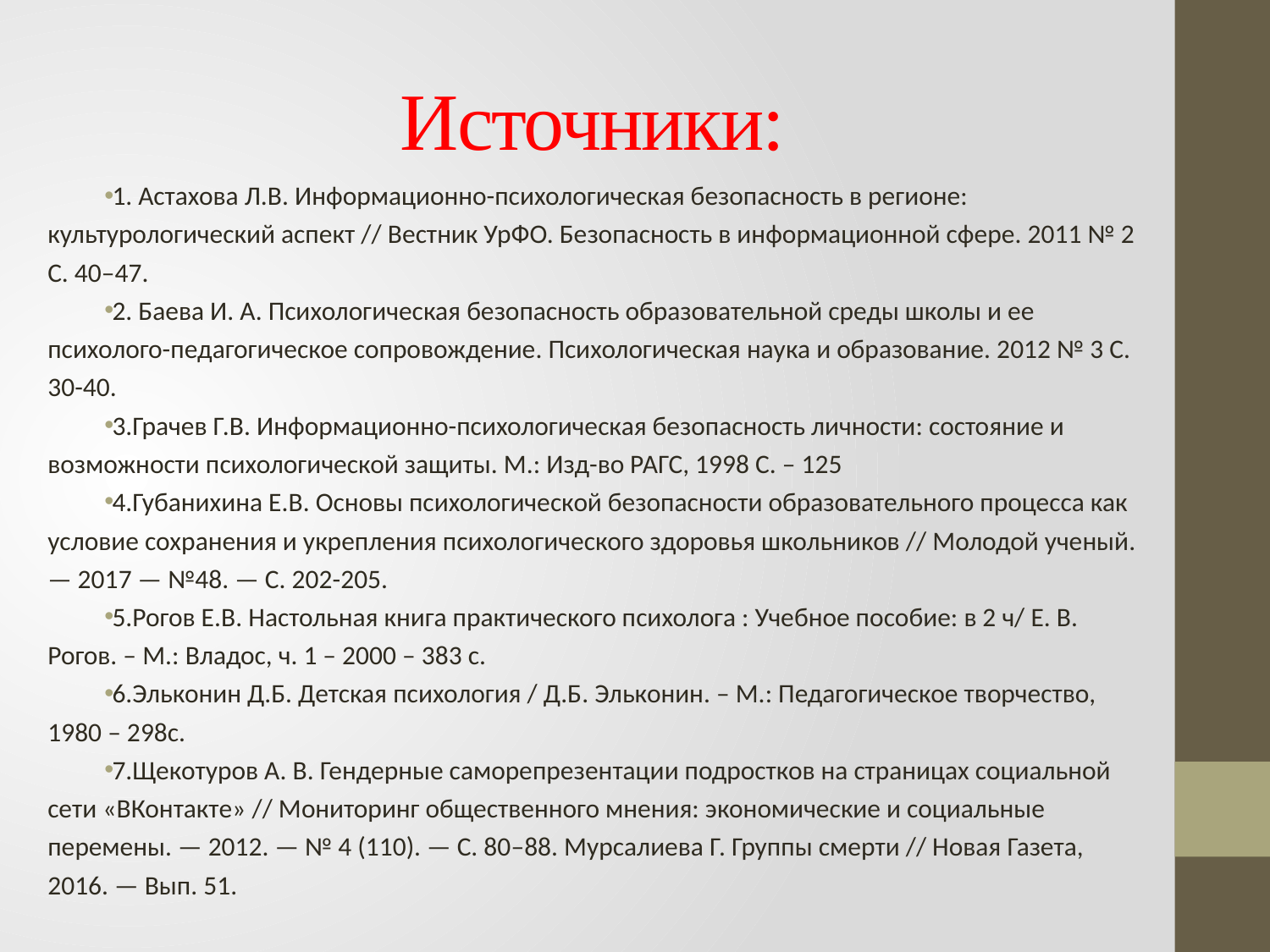

# Источники:
1. Астахова Л.В. Информационно-психологическая безопасность в регионе: культурологический аспект // Вестник УрФО. Безопасность в информационной сфере. 2011 № 2 С. 40–47.
2. Баева И. А. Психологическая безопасность образовательной среды школы и ее психолого-педагогическое сопровождение. Психологическая наука и образование. 2012 № 3 С. 30-40.
3.Грачев Г.В. Информационно-психологическая безопасность личности: состояние и возможности психологической защиты. М.: Изд-во РАГС, 1998 С. – 125
4.Губанихина Е.В. Основы психологической безопасности образовательного процесса как условие сохранения и укрепления психологического здоровья школьников // Молодой ученый. — 2017 — №48. — С. 202-205.
5.Рогов Е.В. Настольная книга практического психолога : Учебное пособие: в 2 ч/ Е. В. Рогов. – М.: Владос, ч. 1 – 2000 – 383 с.
6.Эльконин Д.Б. Детская психология / Д.Б. Эльконин. – М.: Педагогическое творчество, 1980 – 298с.
7.Щекотуров А. В. Гендерные саморепрезентации подростков на страницах социальной сети «ВКонтакте» // Мониторинг общественного мнения: экономические и социальные перемены. — 2012. — № 4 (110). — С. 80–88. Мурсалиева Г. Группы смерти // Новая Газета, 2016. — Вып. 51.